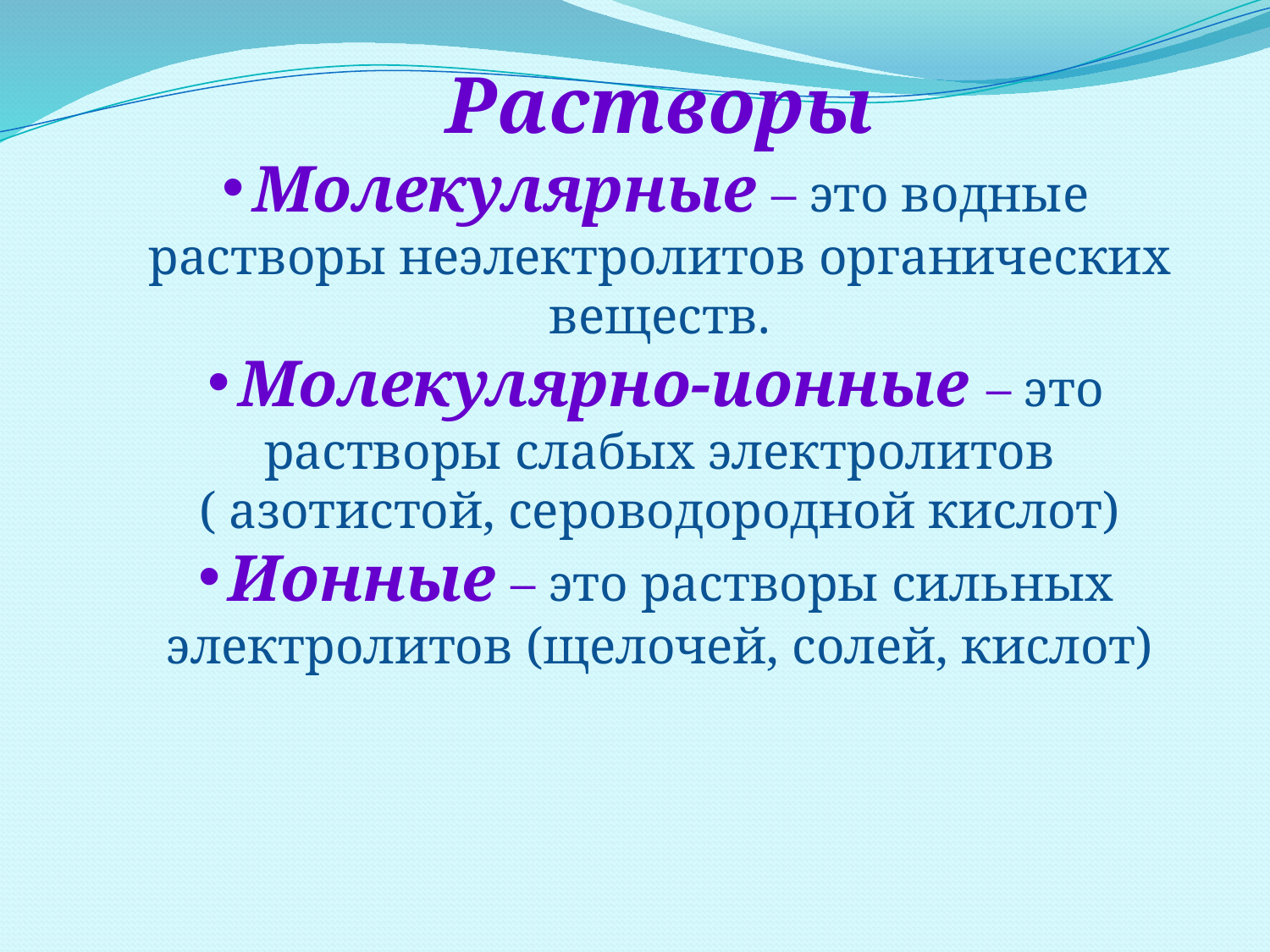

Растворы
Молекулярные – это водные растворы неэлектролитов органических веществ.
Молекулярно-ионные – это растворы слабых электролитов ( азотистой, сероводородной кислот)
Ионные – это растворы сильных электролитов (щелочей, солей, кислот)